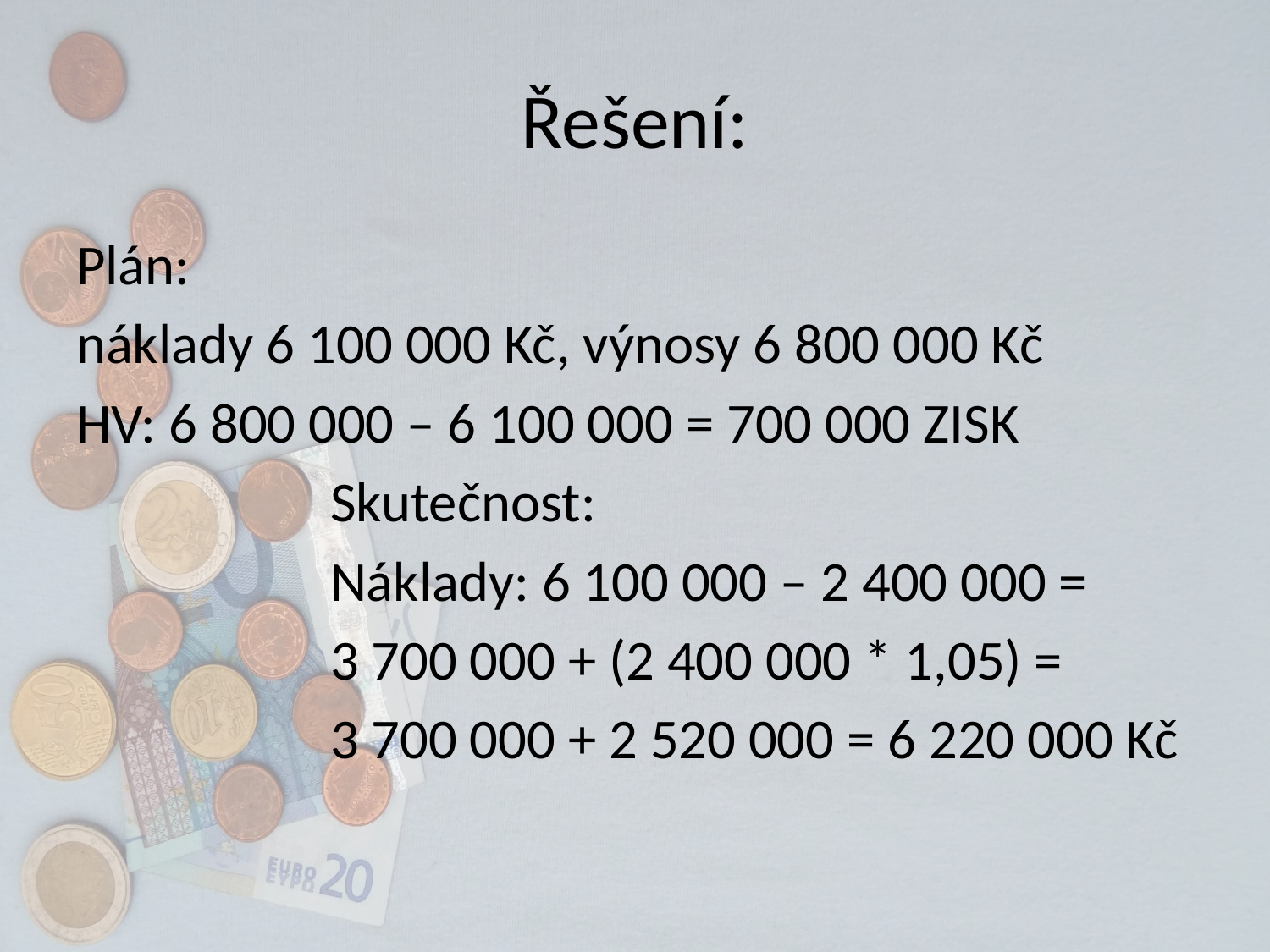

# Řešení:
Plán:
náklady 6 100 000 Kč, výnosy 6 800 000 Kč
HV: 6 800 000 – 6 100 000 = 700 000 ZISK
		Skutečnost:
		Náklady: 6 100 000 – 2 400 000 =
		3 700 000 + (2 400 000 * 1,05) =
		3 700 000 + 2 520 000 = 6 220 000 Kč